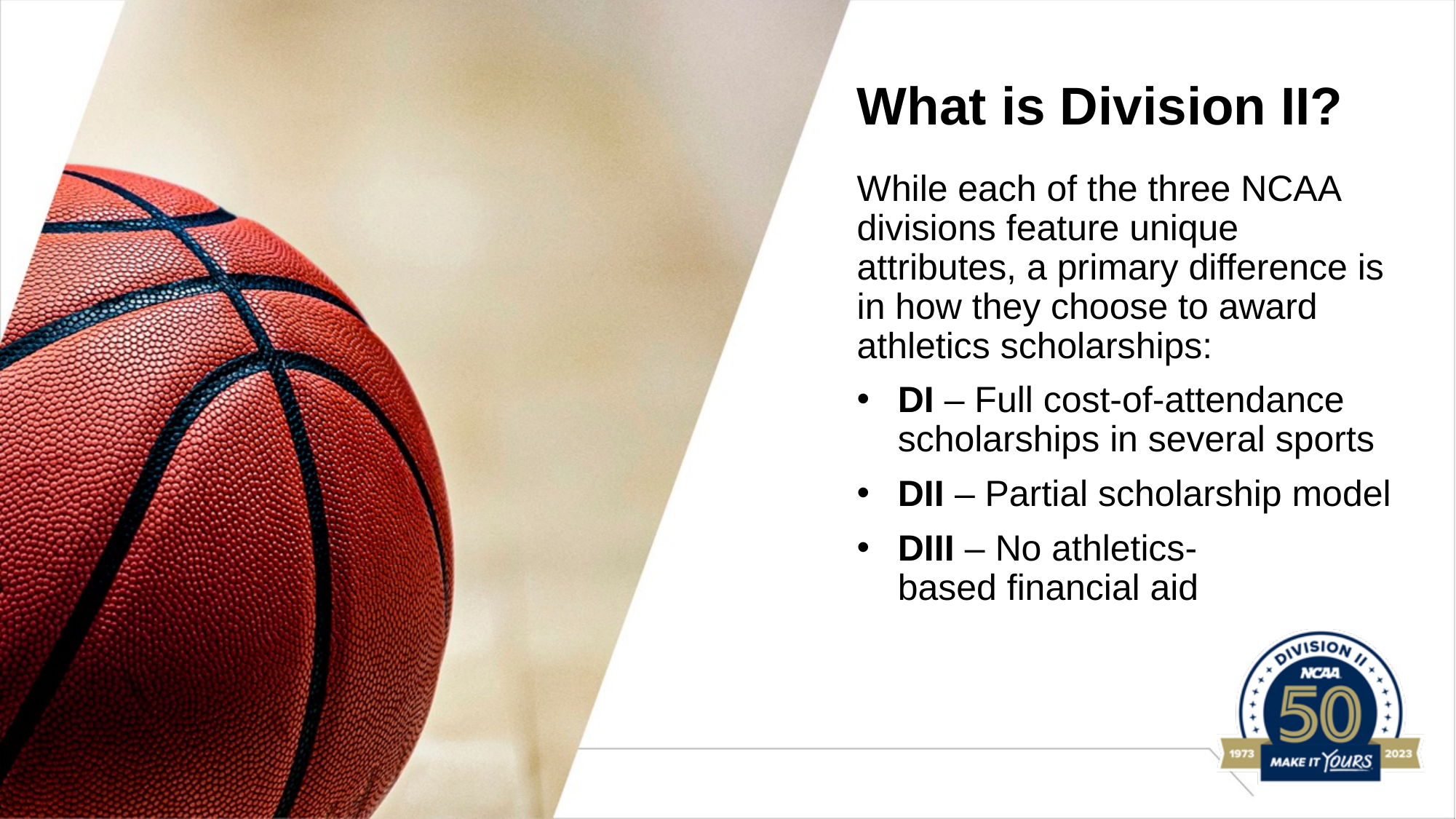

What is Division II?
While each of the three NCAA divisions feature unique attributes, a primary difference is in how they choose to award athletics scholarships:
DI – Full cost-of-attendance scholarships in several sports
DII – Partial scholarship model
DIII – No athletics-
based financial aid